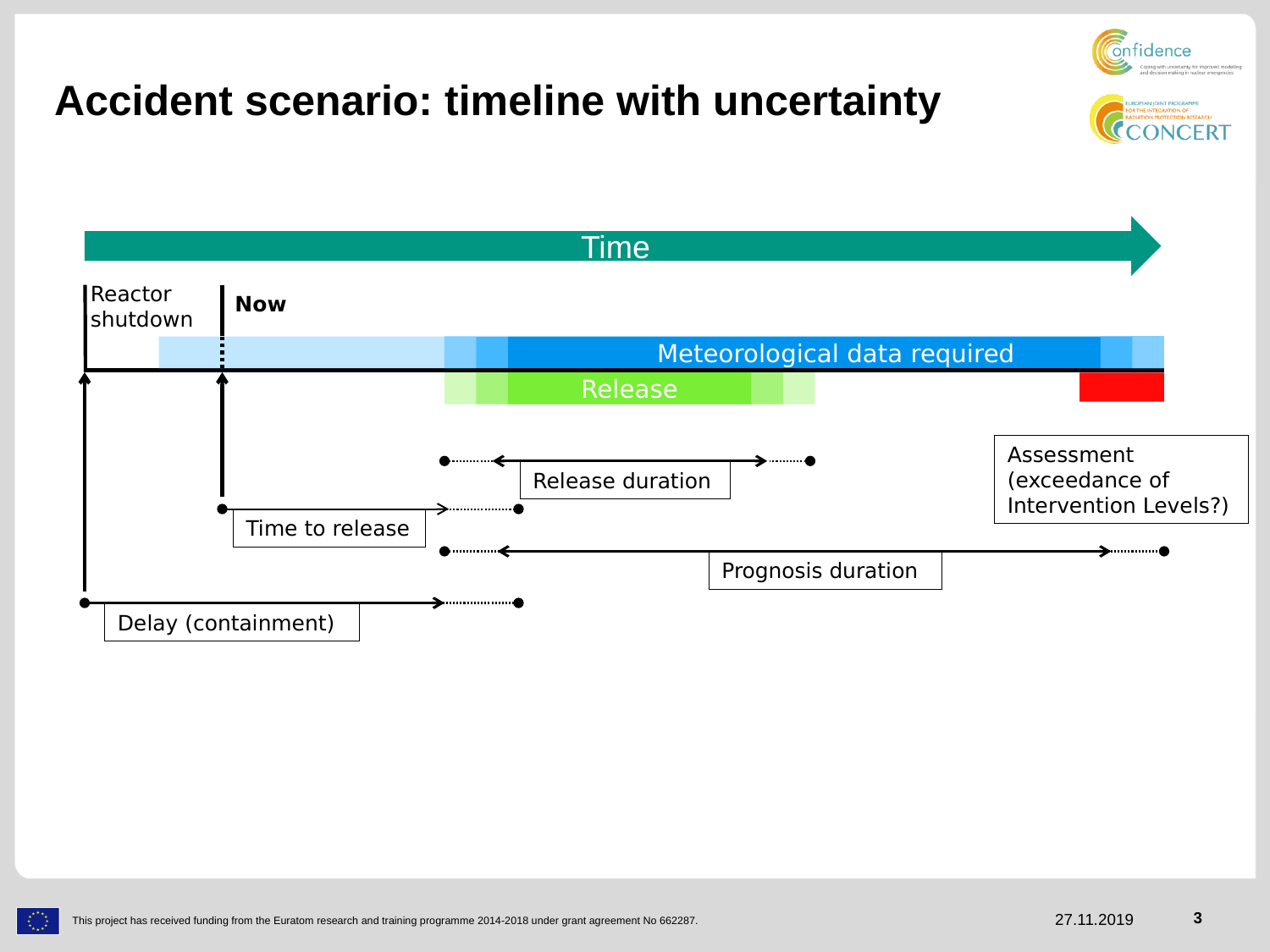

# Accident scenario: timeline with uncertainty
Time
Reactor
shutdown
Now

Meteorological data required

Release

Assessment  (exceedance of Intervention Levels?)
Release duration
Time to release
Prognosis duration
Delay (containment)